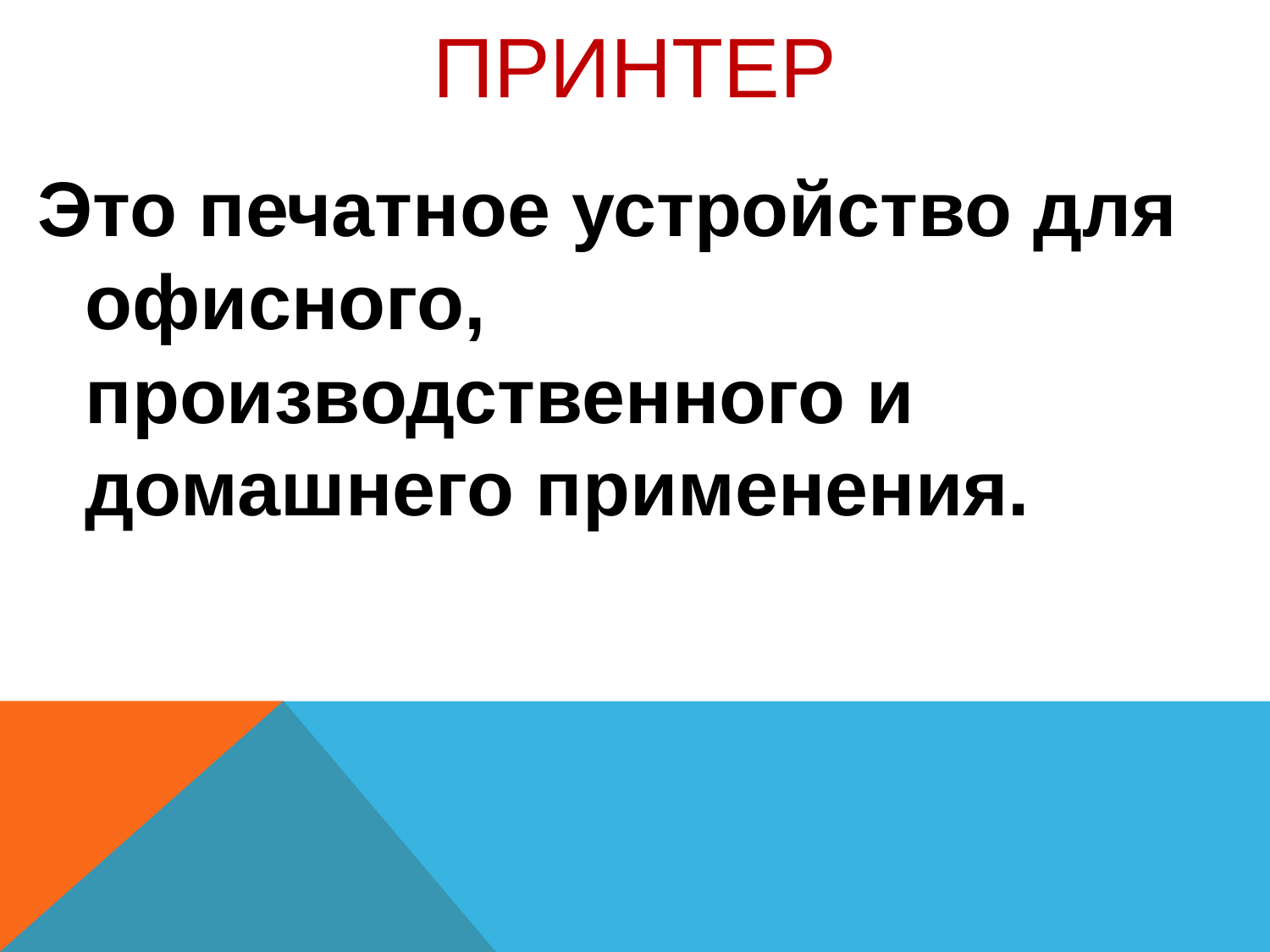

# Принтер
Это печатное устройство для офисного, производственного и домашнего применения.